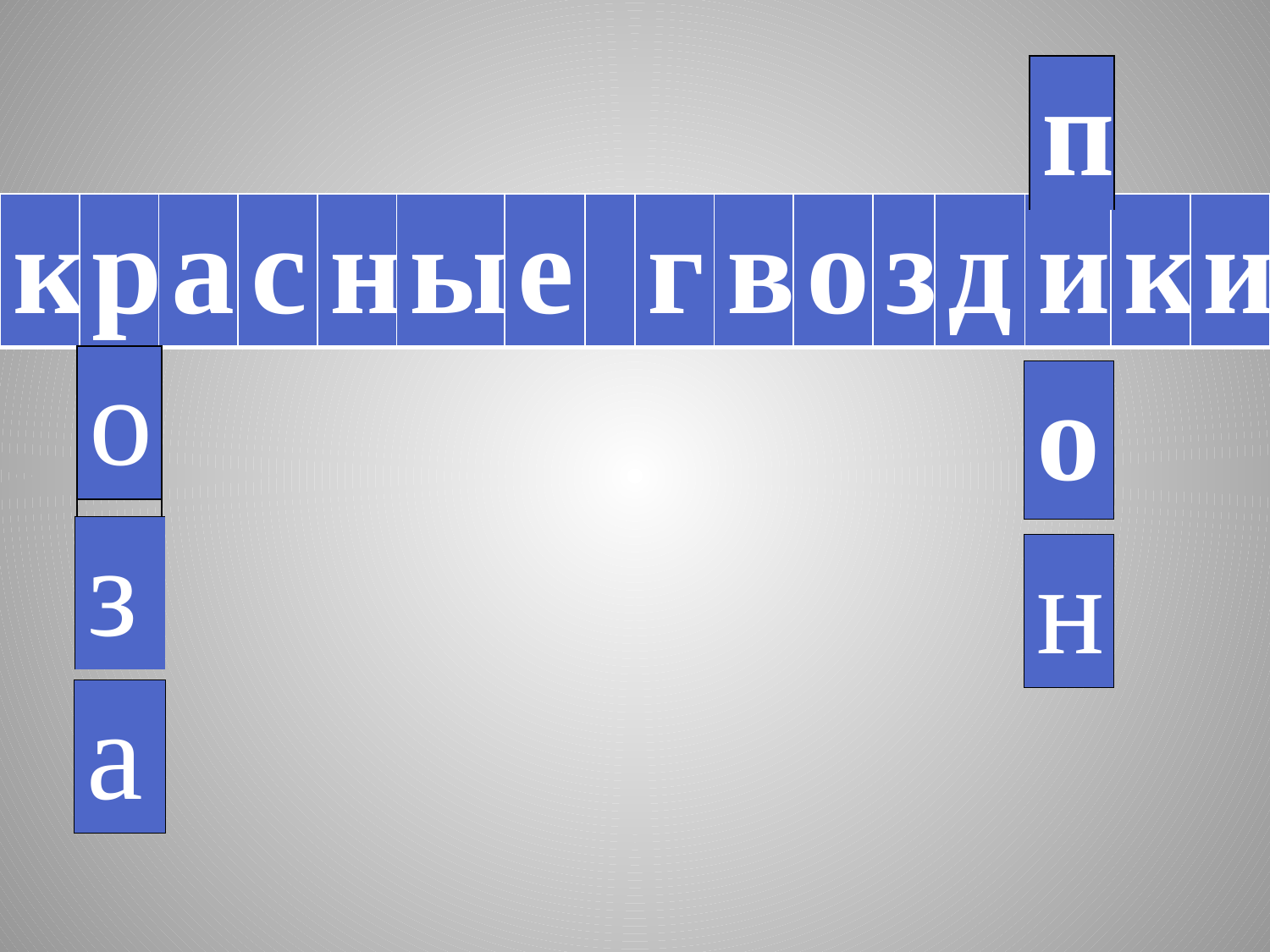

| п |
| --- |
| к | р | а | с | н | ы | е |  | г | в | о | з | д | и | к | и |
| --- | --- | --- | --- | --- | --- | --- | --- | --- | --- | --- | --- | --- | --- | --- | --- |
| о |
| --- |
| з |
| о |
| --- |
| з |
| --- |
| н |
| --- |
| а |
| --- |